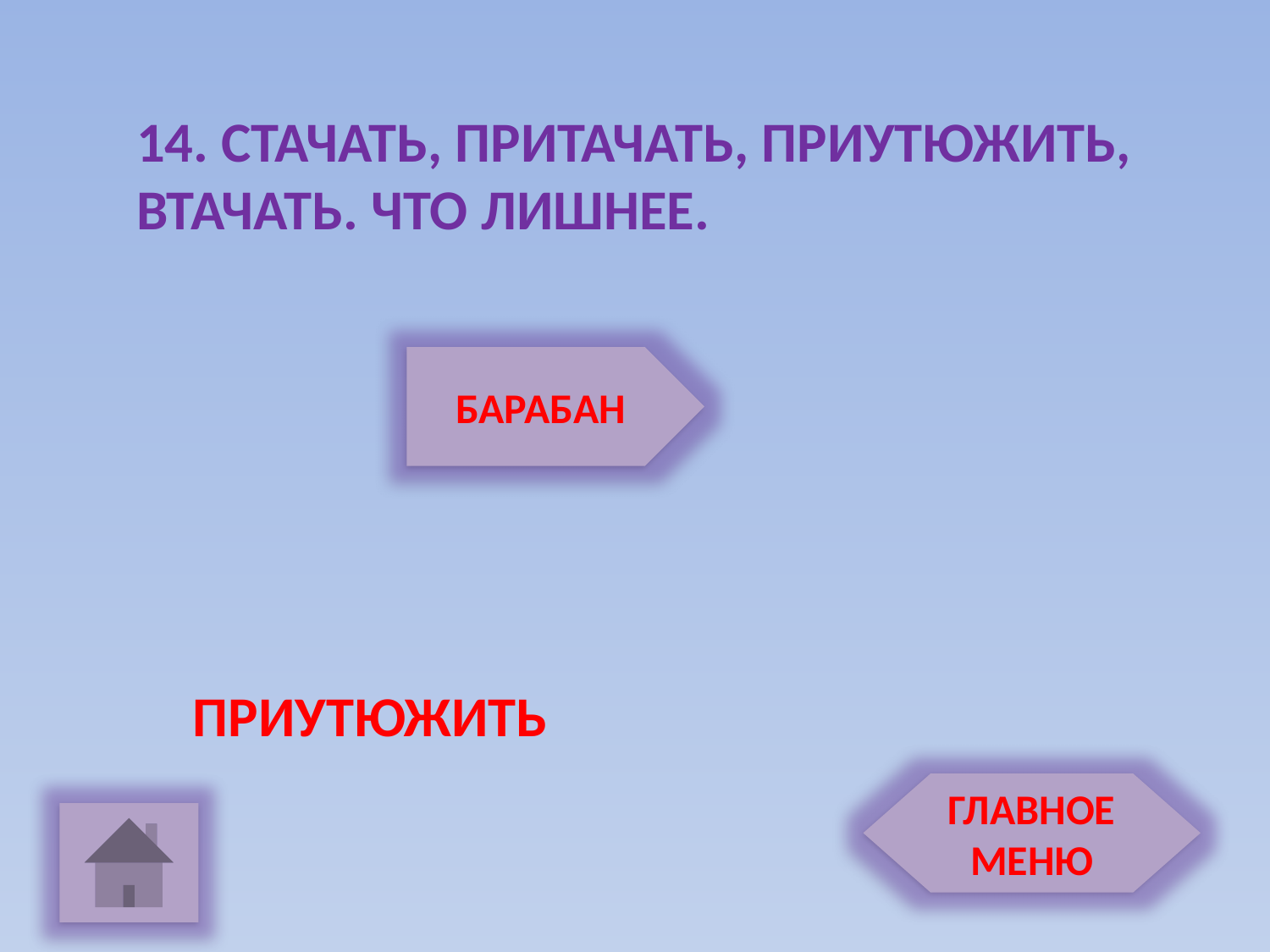

14. СТАЧАТЬ, ПРИТАЧАТЬ, ПРИУТЮЖИТЬ,
ВТАЧАТЬ. ЧТО ЛИШНЕЕ.
БАРАБАН
ПРИУТЮЖИТЬ
ГЛАВНОЕ МЕНЮ